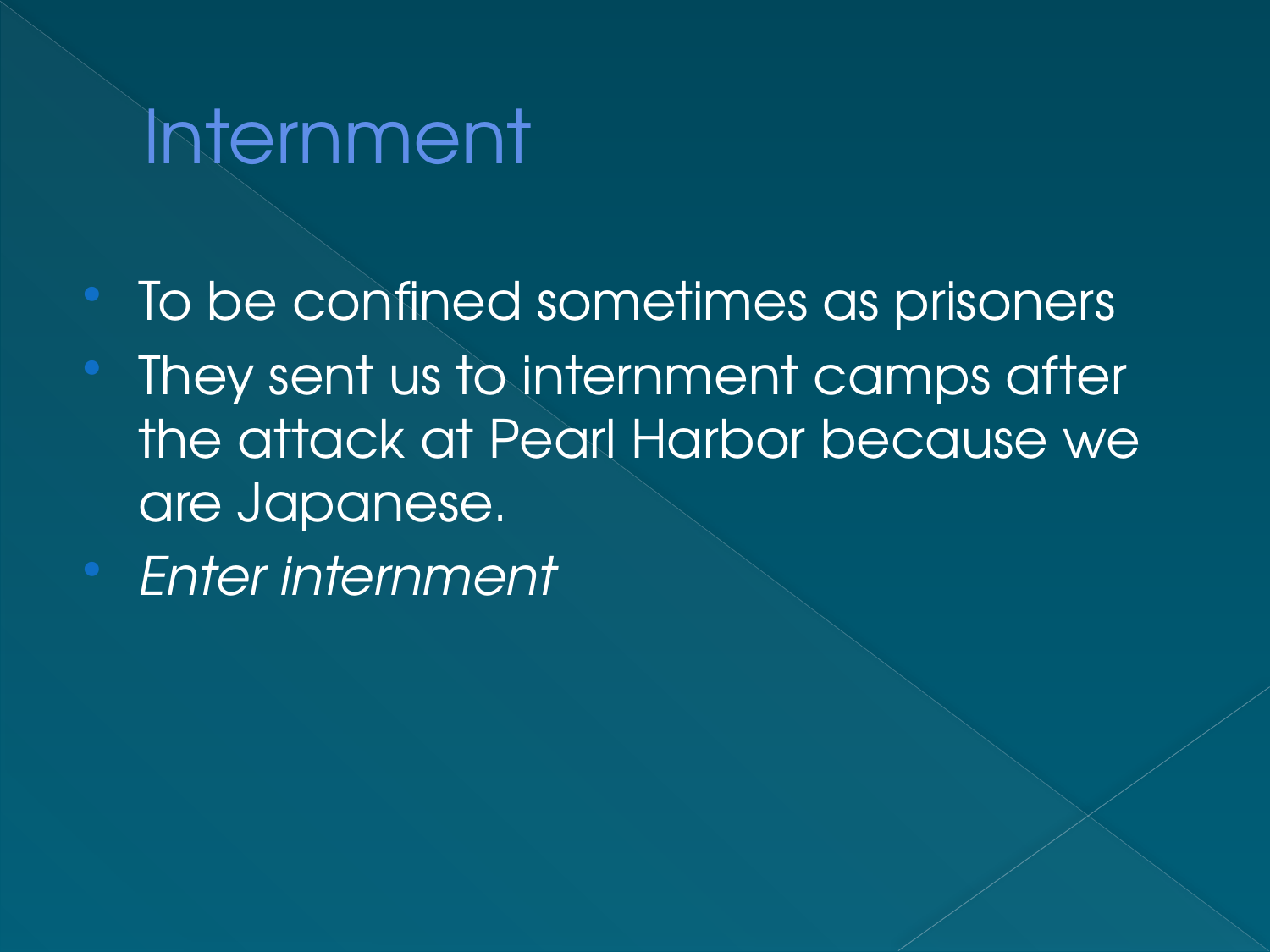

# Internment
To be confined sometimes as prisoners
They sent us to internment camps after the attack at Pearl Harbor because we are Japanese.
Enter internment